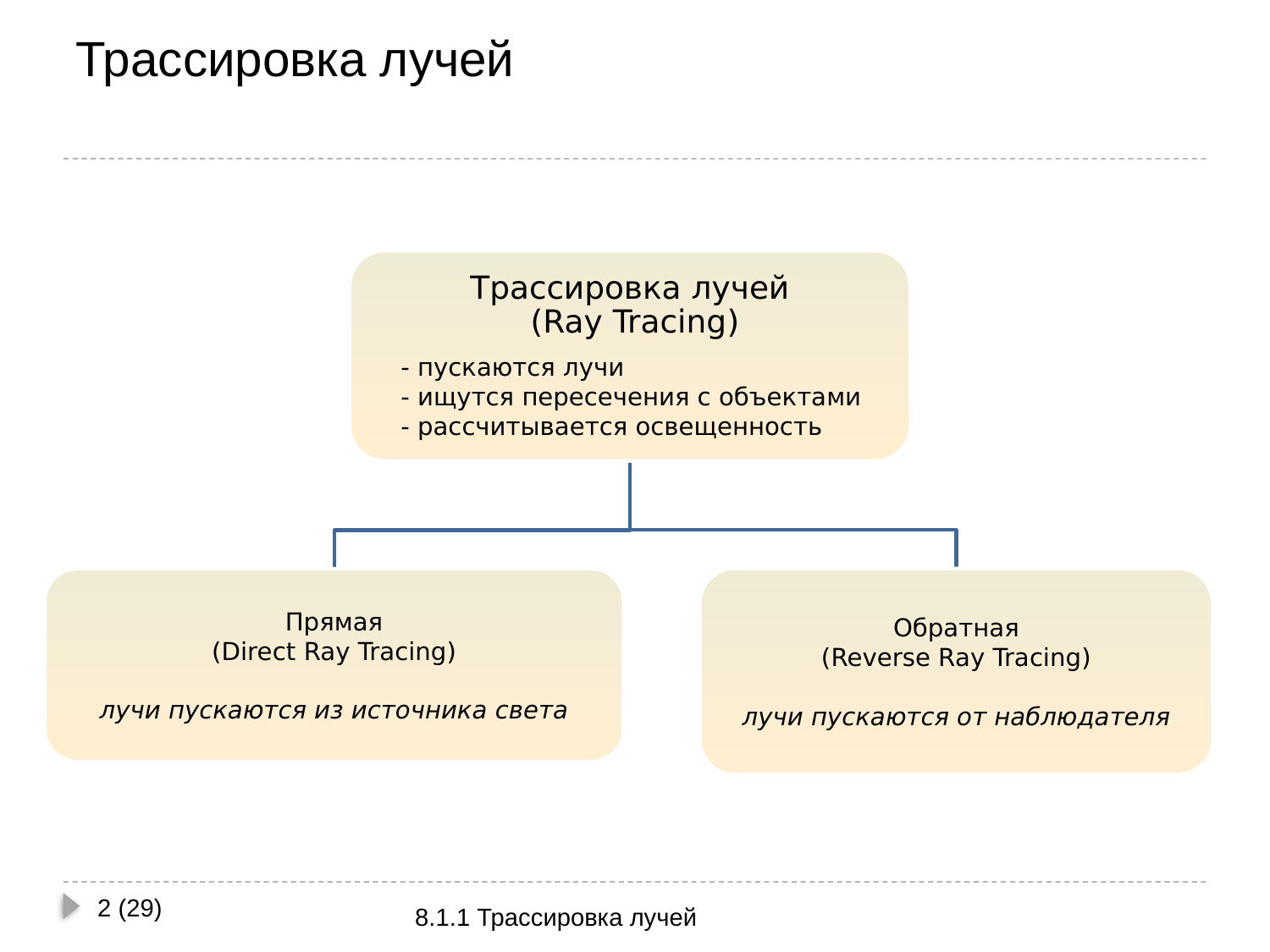

# Трассировка лучей
Трассировка лучей
 (Ray Tracing)
     - пускаются лучи
     - ищутся пересечения с объектами
     - рассчитывается освещенность
Прямая
(Direct Ray Tracing)

лучи пускаются из источника света
Обратная
(Reverse Ray Tracing)

лучи пускаются от наблюдателя
2 (29)
8.1.1 Трассировка лучей